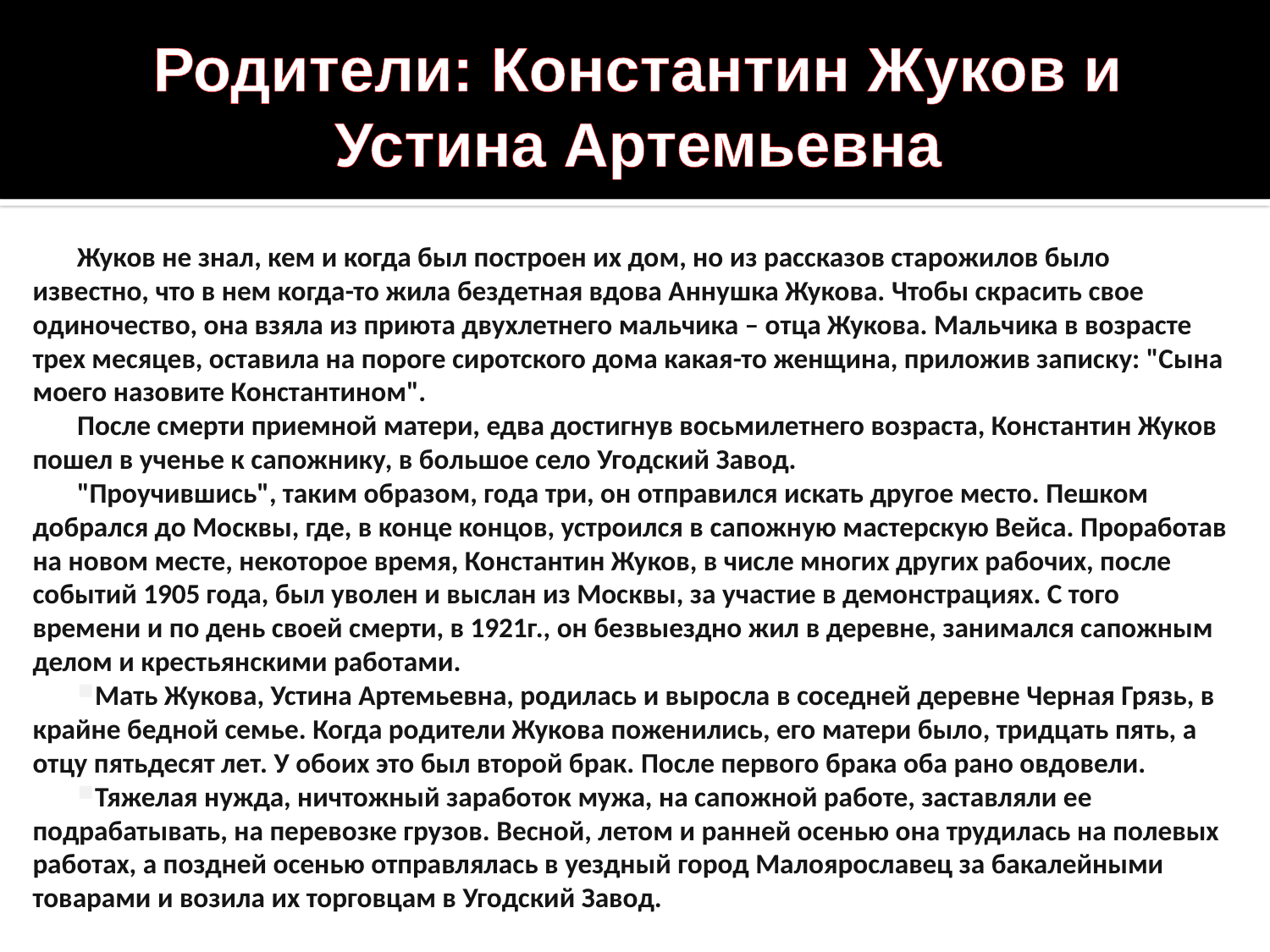

# Родители: Константин Жуков и Устина Артемьевна
Жуков не знал, кем и когда был построен их дом, но из рассказов старожилов было известно, что в нем когда-то жила бездетная вдова Аннушка Жукова. Чтобы скрасить свое одиночество, она взяла из приюта двухлетнего мальчика – отца Жукова. Мальчика в возрасте трех месяцев, оставила на пороге сиротского дома какая-то женщина, приложив записку: "Сына моего назовите Константином".
После смерти приемной матери, едва достигнув восьмилетнего возраста, Константин Жуков пошел в ученье к сапожнику, в большое село Угодский Завод.
"Проучившись", таким образом, года три, он отправился искать другое место. Пешком добрался до Москвы, где, в конце концов, устроился в сапожную мастерскую Вейса. Проработав на новом месте, некоторое время, Константин Жуков, в числе многих других рабочих, после событий 1905 года, был уволен и выслан из Москвы, за участие в демонстрациях. С того времени и по день своей смерти, в 1921г., он безвыездно жил в деревне, занимался сапожным делом и крестьянскими работами.
Мать Жукова, Устина Артемьевна, родилась и выросла в соседней деревне Черная Грязь, в крайне бедной семье. Когда родители Жукова поженились, его матери было, тридцать пять, а отцу пятьдесят лет. У обоих это был второй брак. После первого брака оба рано овдовели.
Тяжелая нужда, ничтожный заработок мужа, на сапожной работе, заставляли ее подрабатывать, на перевозке грузов. Весной, летом и ранней осенью она трудилась на полевых работах, а поздней осенью отправлялась в уездный город Малоярославец за бакалейными товарами и возила их торговцам в Угодский Завод.